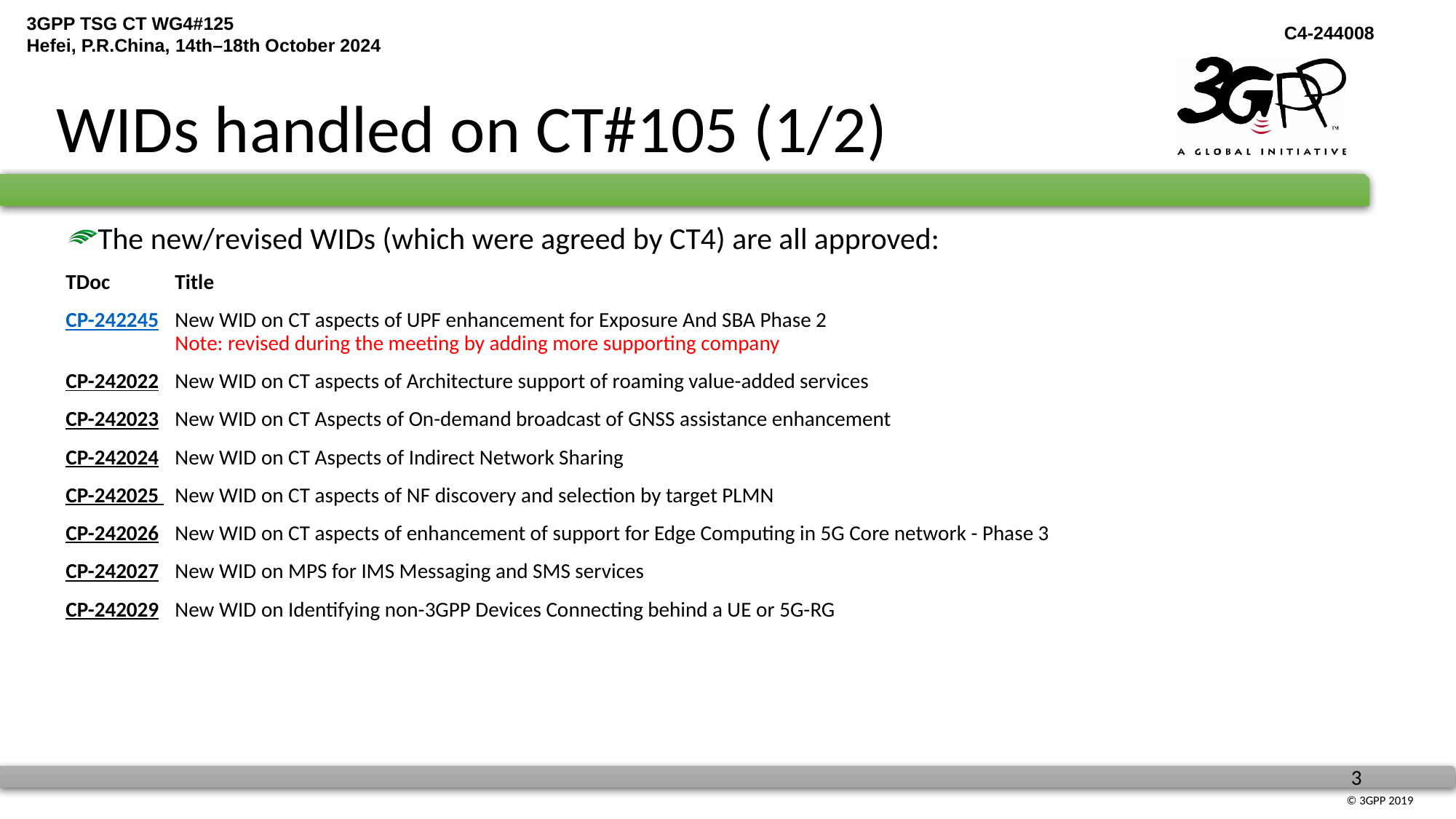

# WIDs handled on CT#105 (1/2)
The new/revised WIDs (which were agreed by CT4) are all approved:
TDoc	Title
CP-242245	New WID on CT aspects of UPF enhancement for Exposure And SBA Phase 2
	Note: revised during the meeting by adding more supporting company
CP-242022	New WID on CT aspects of Architecture support of roaming value-added services
CP-242023	New WID on CT Aspects of On-demand broadcast of GNSS assistance enhancement
CP-242024	New WID on CT Aspects of Indirect Network Sharing
CP-242025 	New WID on CT aspects of NF discovery and selection by target PLMN
CP-242026	New WID on CT aspects of enhancement of support for Edge Computing in 5G Core network - Phase 3
CP-242027	New WID on MPS for IMS Messaging and SMS services
CP-242029	New WID on Identifying non-3GPP Devices Connecting behind a UE or 5G-RG